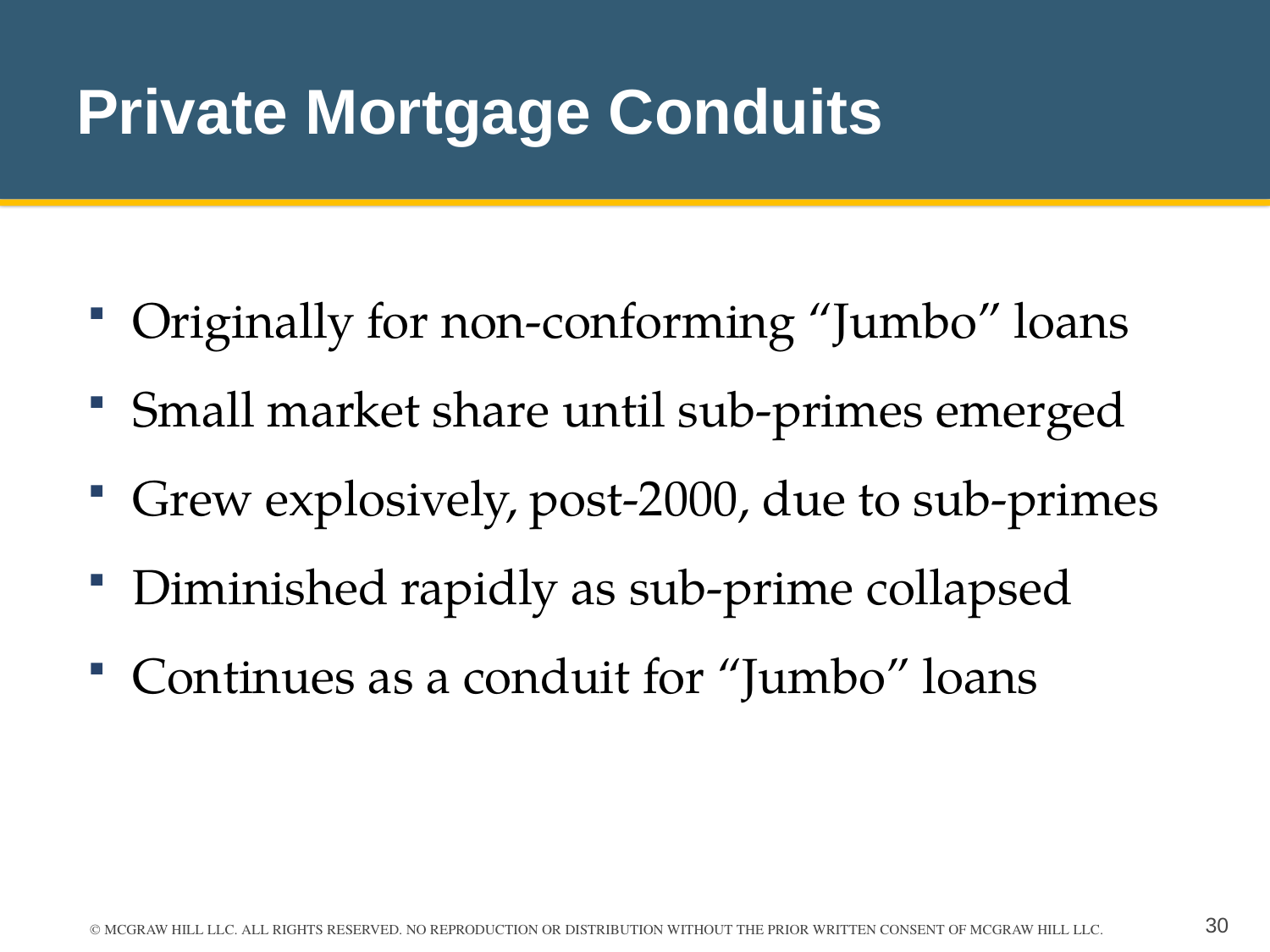

# Private Mortgage Conduits
Originally for non-conforming “Jumbo” loans
Small market share until sub-primes emerged
Grew explosively, post-2000, due to sub-primes
Diminished rapidly as sub-prime collapsed
Continues as a conduit for “Jumbo” loans
© MCGRAW HILL LLC. ALL RIGHTS RESERVED. NO REPRODUCTION OR DISTRIBUTION WITHOUT THE PRIOR WRITTEN CONSENT OF MCGRAW HILL LLC.
30